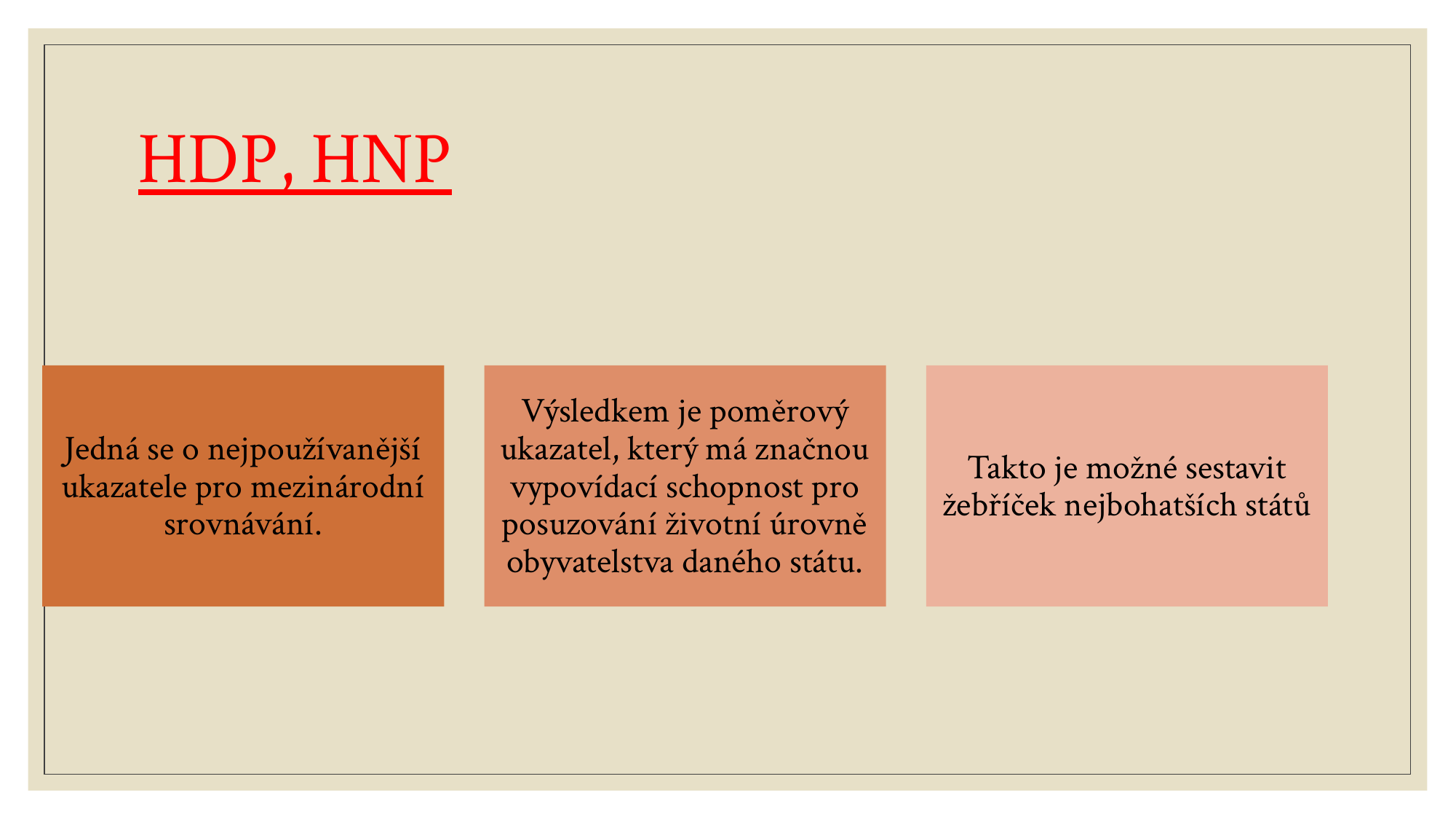

# HDP, HNP
Jedná se o nejpoužívanější ukazatele pro mezinárodní srovnávání.
Výsledkem je poměrový ukazatel, který má značnou vypovídací schopnost pro posuzování životní úrovně obyvatelstva daného státu.
Takto je možné sestavit žebříček nejbohatších států